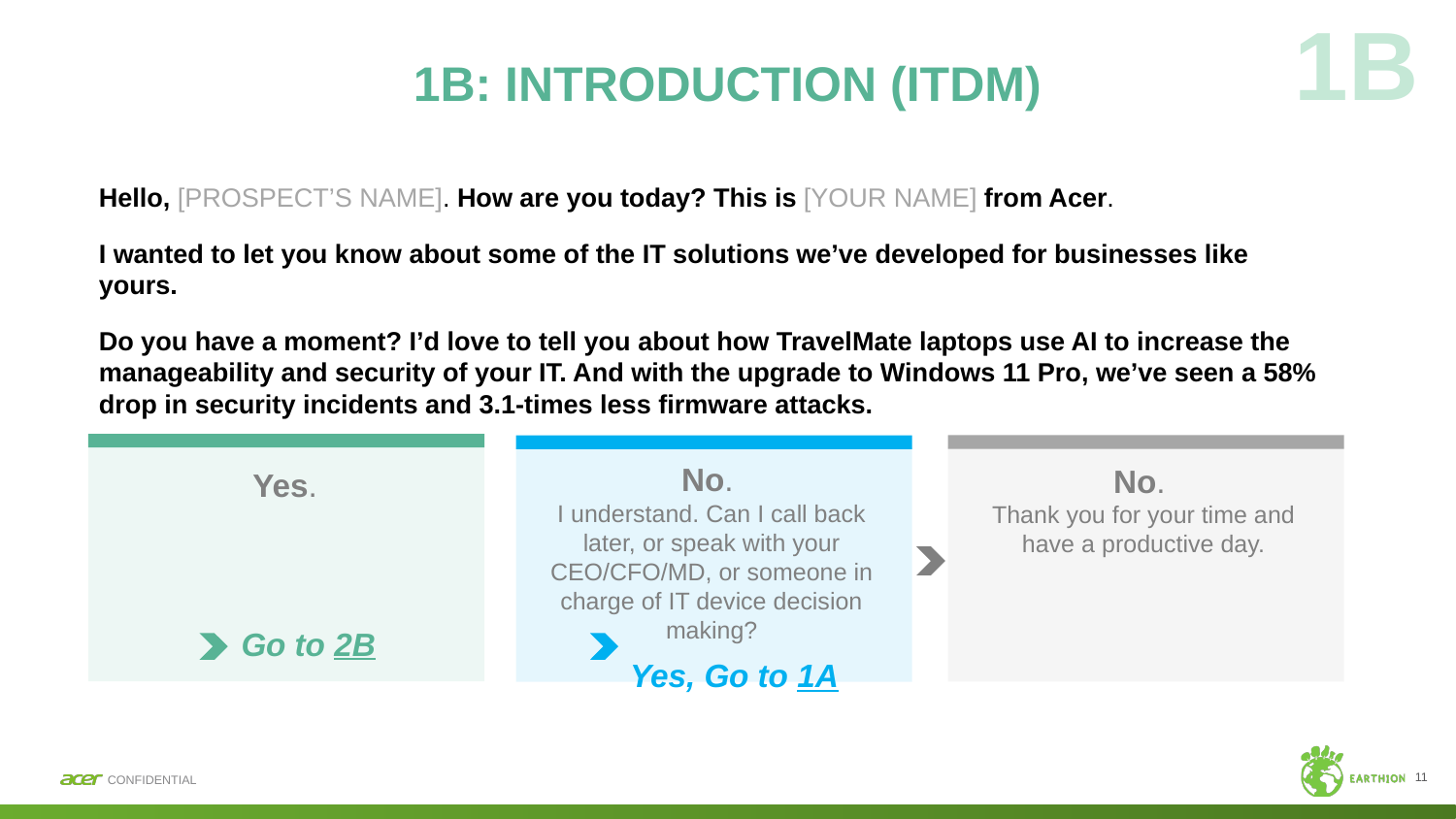

1B
# 1B: INTRODUCTION (ITDM)
Hello, [PROSPECT’S NAME]. How are you today? This is [YOUR NAME] from Acer.
I wanted to let you know about some of the IT solutions we’ve developed for businesses like yours.
Do you have a moment? I’d love to tell you about how TravelMate laptops use AI to increase the manageability and security of your IT. And with the upgrade to Windows 11 Pro, we’ve seen a 58% drop in security incidents and 3.1-times less firmware attacks.

Yes.
 Go to 2B

No.
Thank you for your time and
have a productive day.

No.
I understand. Can I call back later, or speak with your CEO/CFO/MD, or someone in charge of IT device decision making?

     Yes, Go to 1A

11